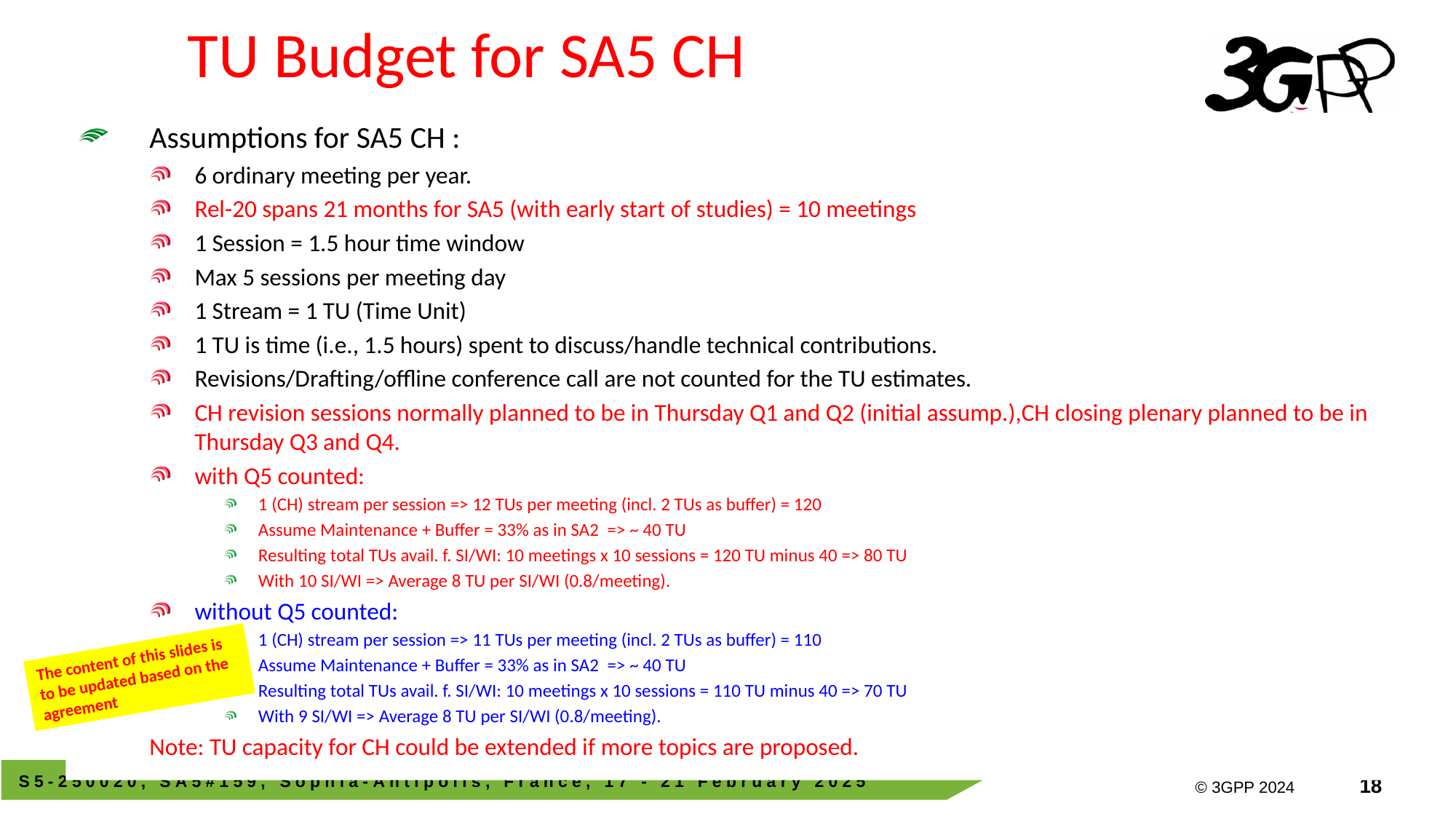

# TU Budget for SA5 CH
Assumptions for SA5 CH :
6 ordinary meeting per year.
Rel-20 spans 21 months for SA5 (with early start of studies) = 10 meetings
1 Session = 1.5 hour time window
Max 5 sessions per meeting day
1 Stream = 1 TU (Time Unit)
1 TU is time (i.e., 1.5 hours) spent to discuss/handle technical contributions.
Revisions/Drafting/offline conference call are not counted for the TU estimates.
CH revision sessions normally planned to be in Thursday Q1 and Q2 (initial assump.),CH closing plenary planned to be in Thursday Q3 and Q4.
with Q5 counted:
1 (CH) stream per session => 12 TUs per meeting (incl. 2 TUs as buffer) = 120
Assume Maintenance + Buffer = 33% as in SA2  => ~ 40 TU
Resulting total TUs avail. f. SI/WI: 10 meetings x 10 sessions = 120 TU minus 40 => 80 TU
With 10 SI/WI => Average 8 TU per SI/WI (0.8/meeting).
without Q5 counted:
1 (CH) stream per session => 11 TUs per meeting (incl. 2 TUs as buffer) = 110
Assume Maintenance + Buffer = 33% as in SA2  => ~ 40 TU
Resulting total TUs avail. f. SI/WI: 10 meetings x 10 sessions = 110 TU minus 40 => 70 TU
With 9 SI/WI => Average 8 TU per SI/WI (0.8/meeting).
Note: TU capacity for CH could be extended if more topics are proposed.
The content of this slides is to be updated based on the agreement